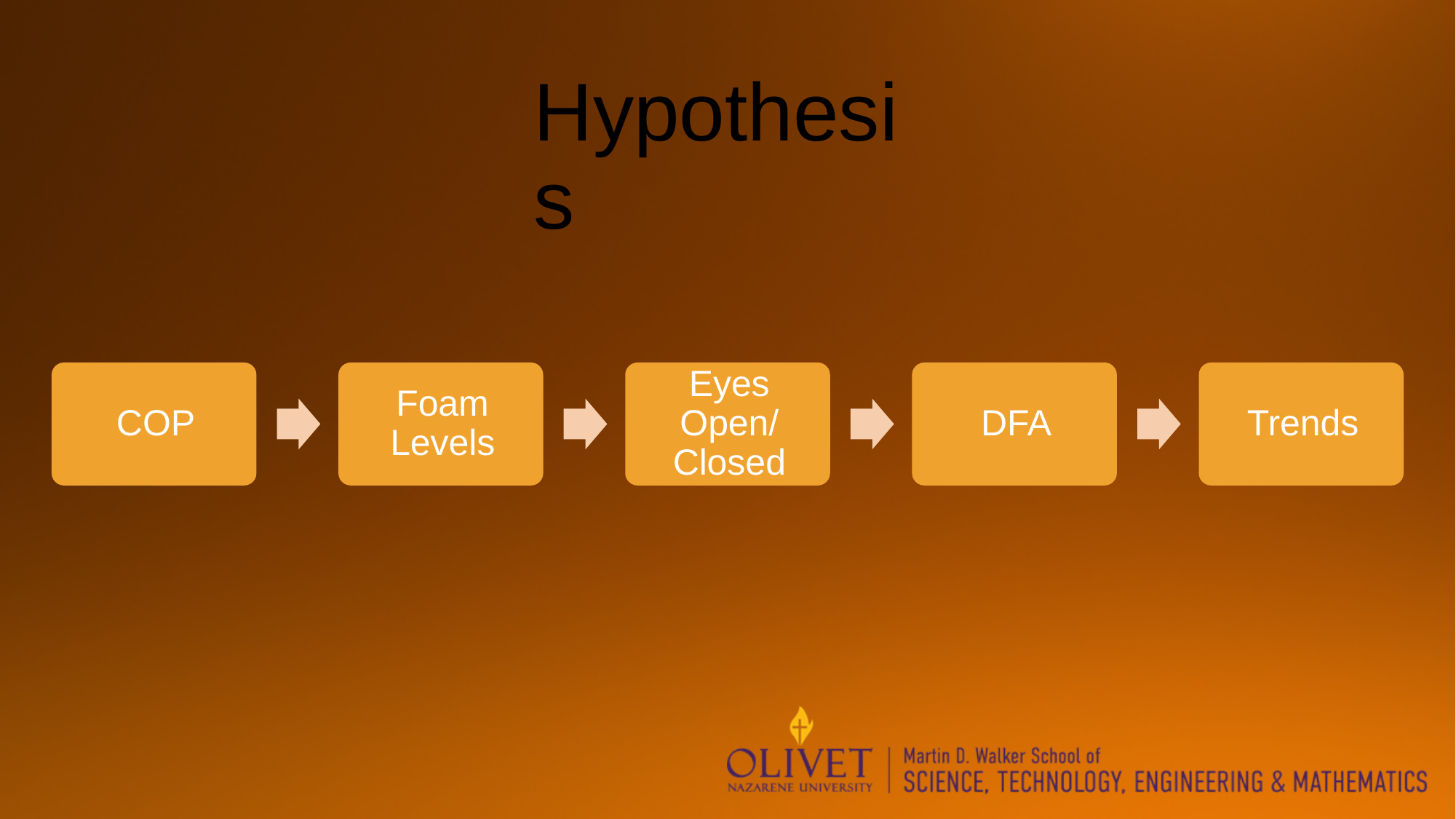

COP

Foam Levels

Eyes Open/ Closed

DFA

Trends
# Hypothesis